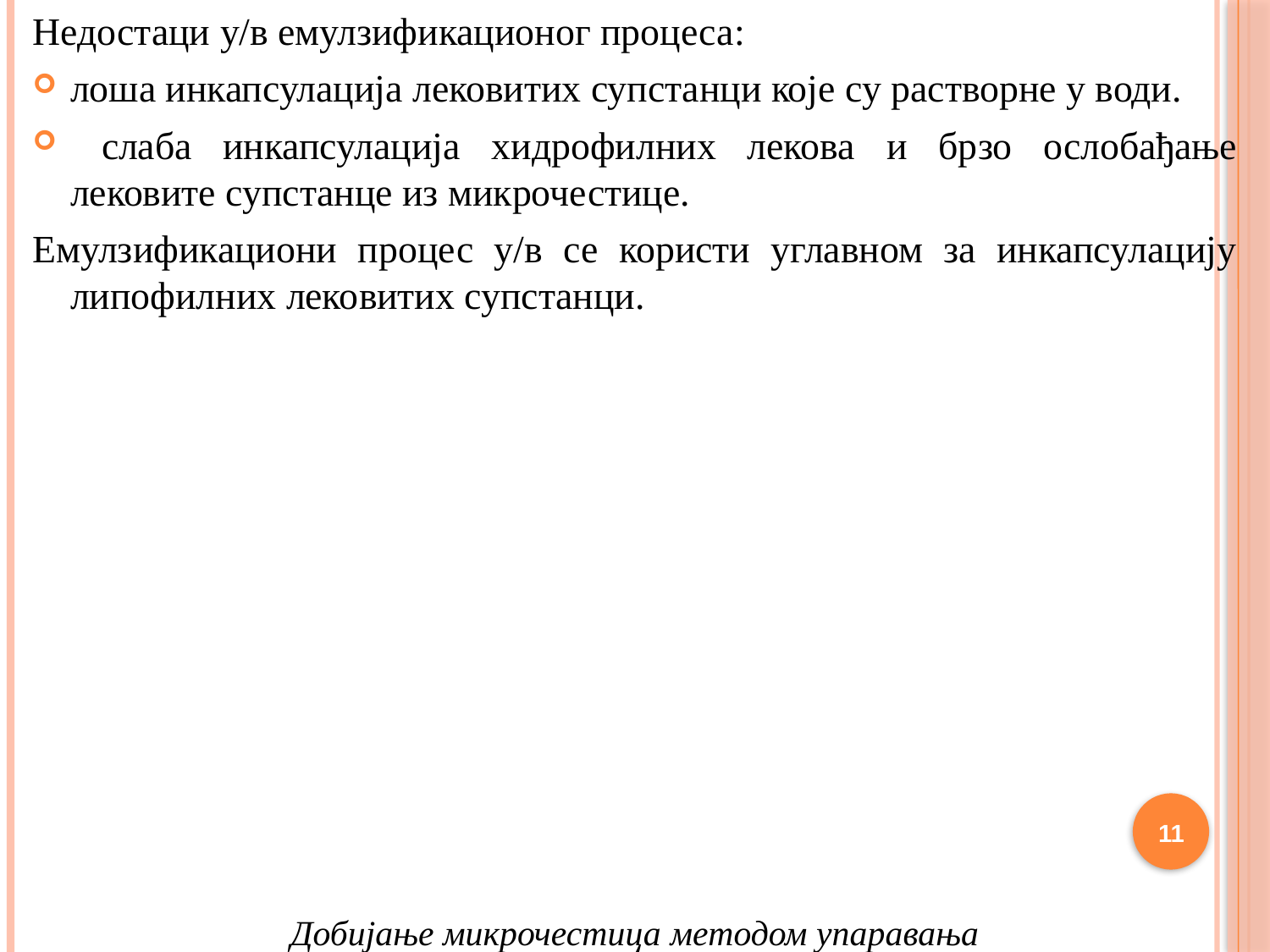

Недостаци у/в емулзификационог процеса:
лоша инкапсулација лековитих супстанци које су растворне у води.
 слаба инкапсулација хидрофилних лекова и брзо ослобађање лековите супстанце из микрочестице.
Емулзификациони процес у/в се користи углавном за инкапсулацију липофилних лековитих супстанци.

Добијање микрочестица методом упаравања

11